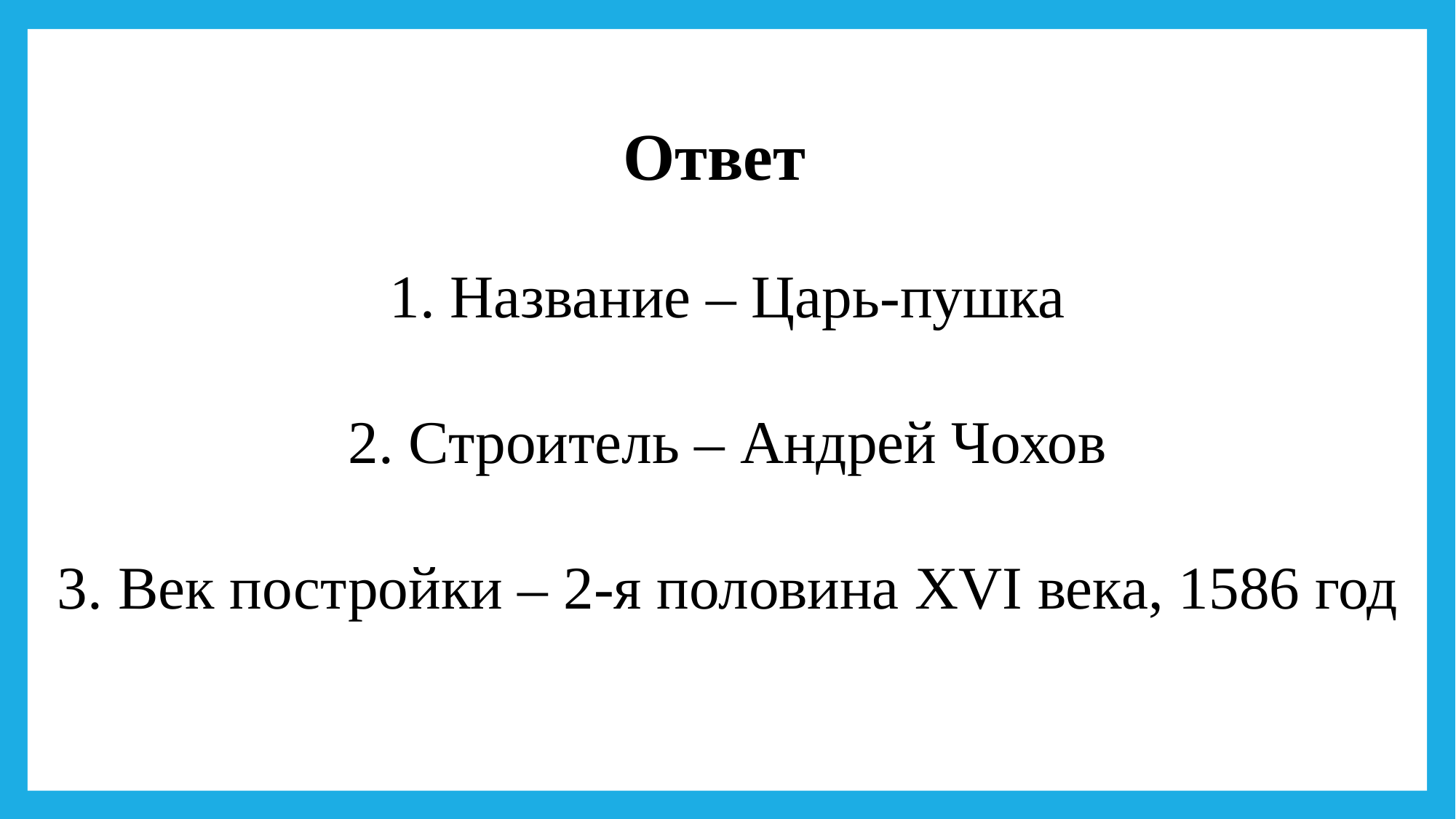

Ответ
1. Название – Царь-пушка

2. Строитель – Андрей Чохов

3. Век постройки – 2-я половина XVI века, 1586 год